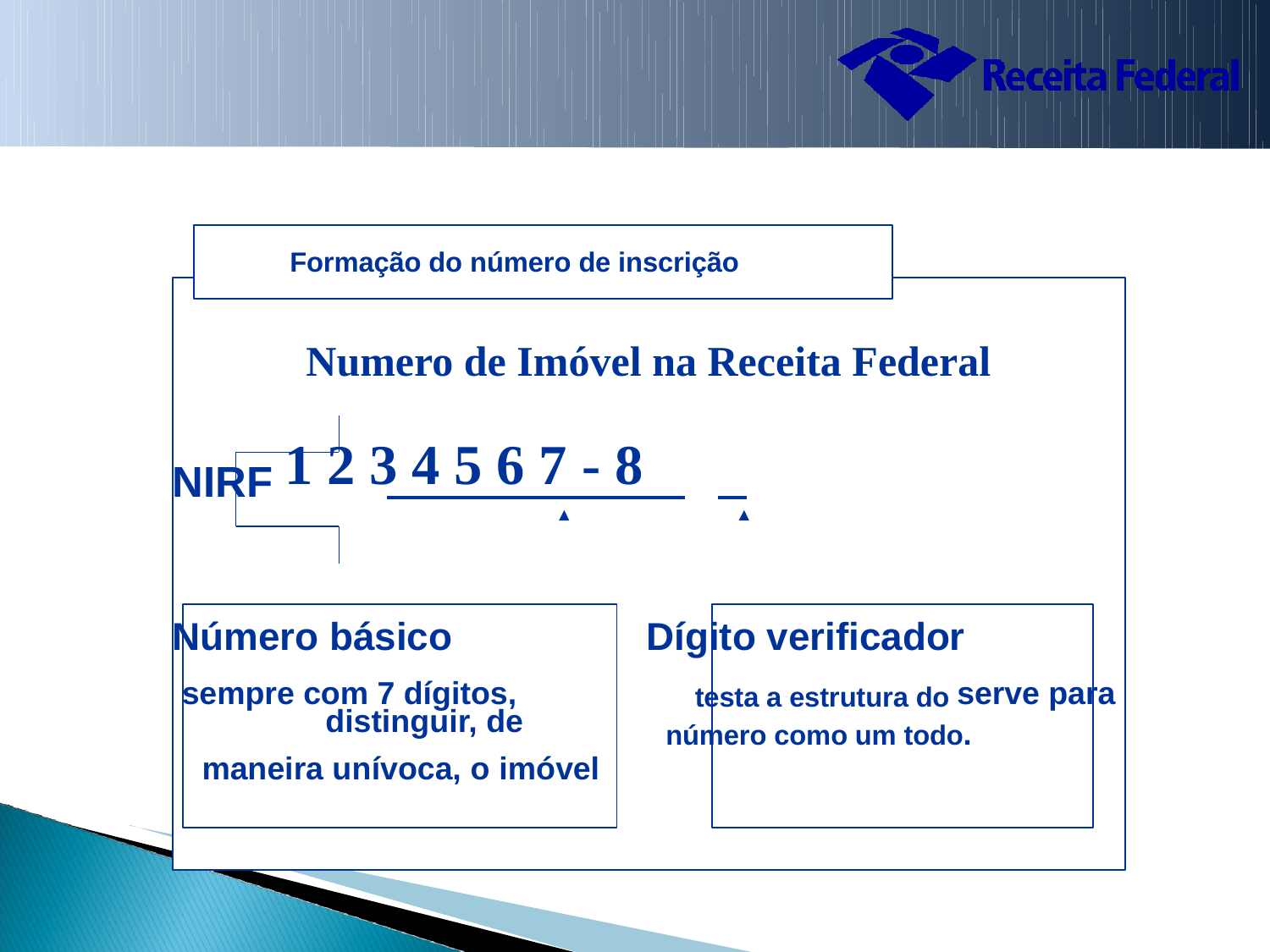

Formação do número de inscrição

Numero de Imóvel na Receita Federal
NIRF 1 2 3 4 5 6 7 - 8
Número básico                  Dígito verificador
sempre com 7 dígitos,                    testa a estrutura do serve para distinguir, de                número como um todo.

maneira unívoca, o imóvel